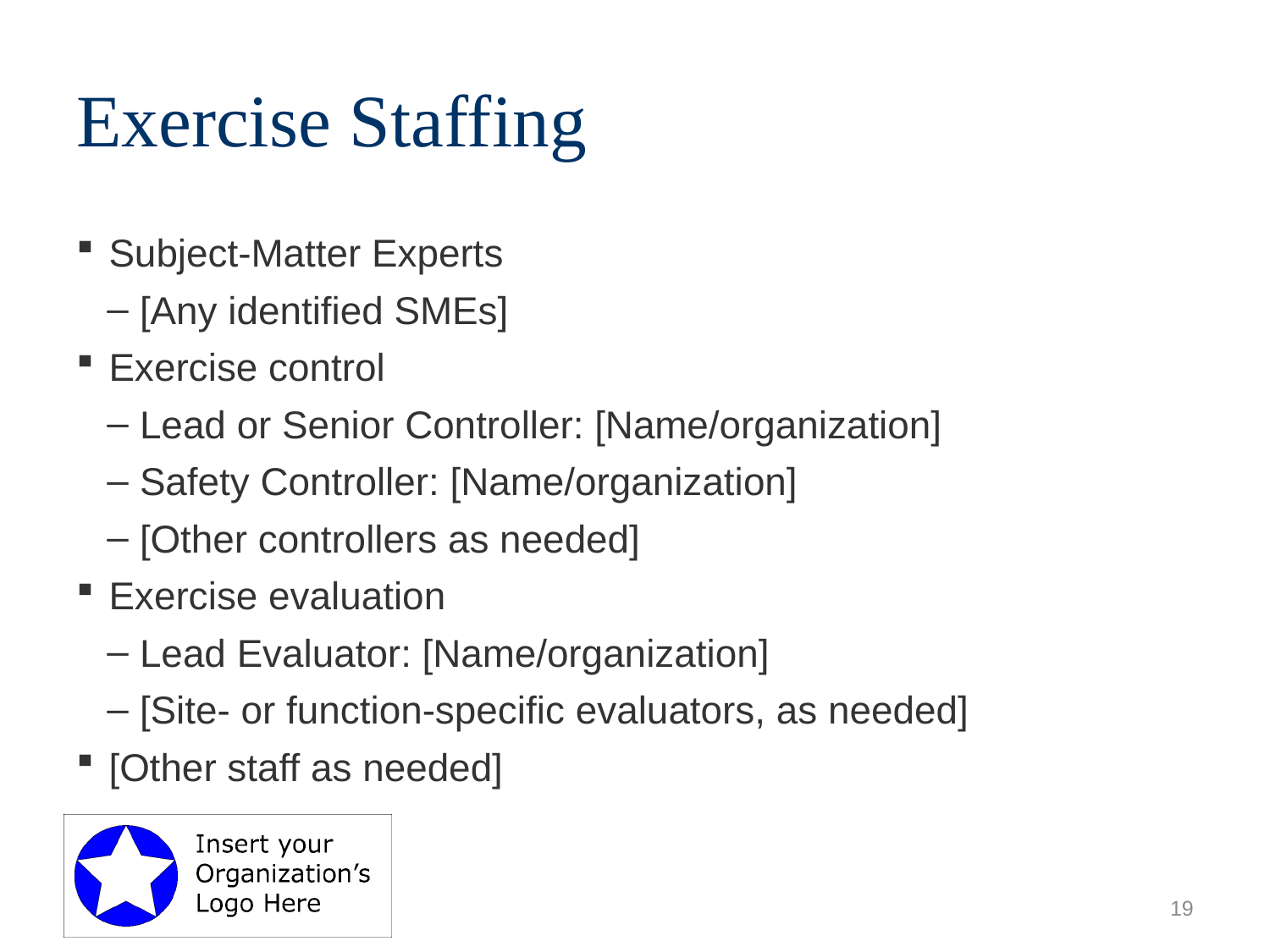

# Exercise Staffing
Subject-Matter Experts
[Any identified SMEs]
Exercise control
Lead or Senior Controller: [Name/organization]
Safety Controller: [Name/organization]
[Other controllers as needed]
Exercise evaluation
Lead Evaluator: [Name/organization]
[Site- or function-specific evaluators, as needed]
[Other staff as needed]
19